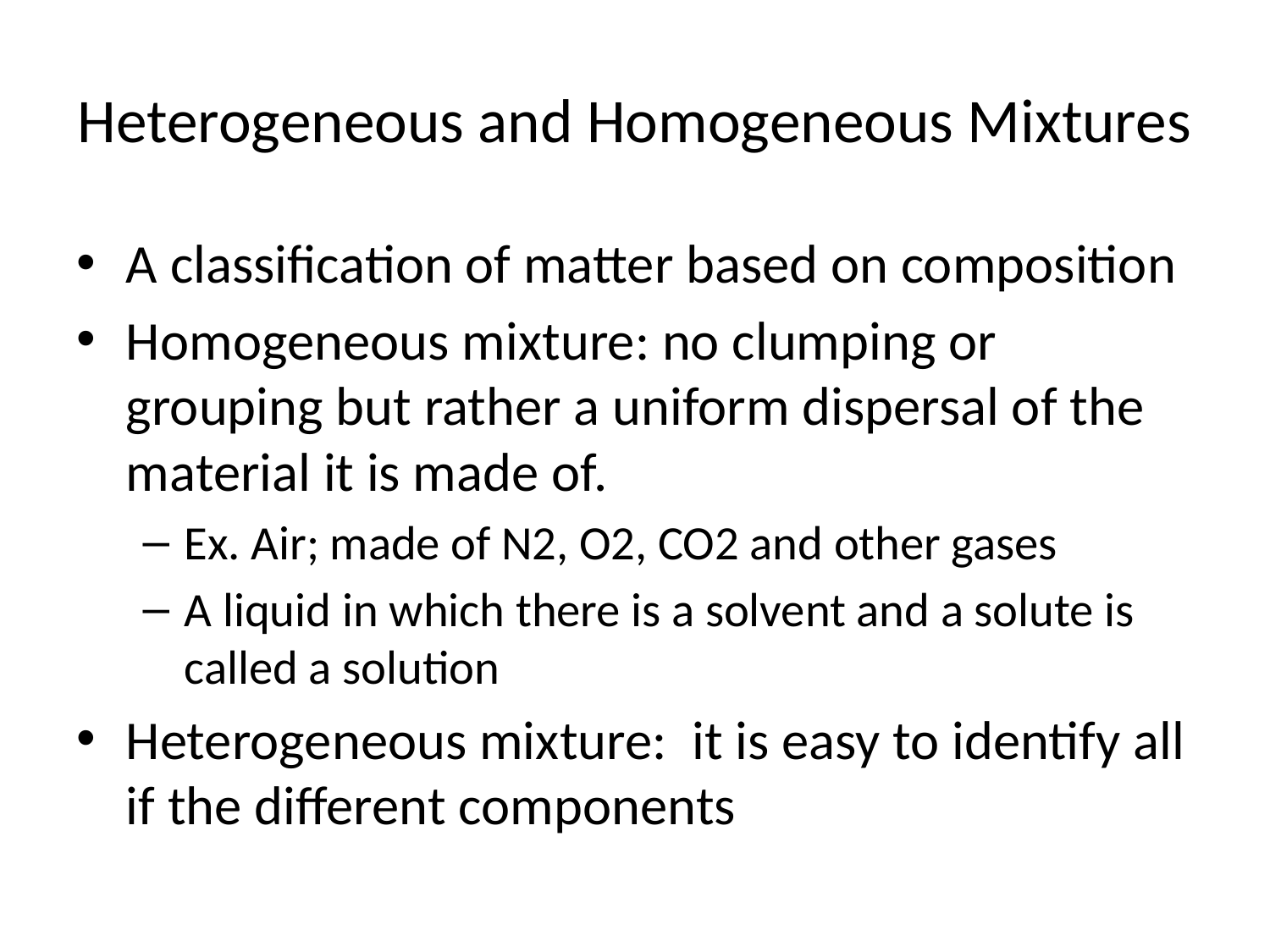

# Heterogeneous and Homogeneous Mixtures
A classification of matter based on composition
Homogeneous mixture: no clumping or grouping but rather a uniform dispersal of the material it is made of.
Ex. Air; made of N2, O2, CO2 and other gases
A liquid in which there is a solvent and a solute is called a solution
Heterogeneous mixture:  it is easy to identify all if the different components